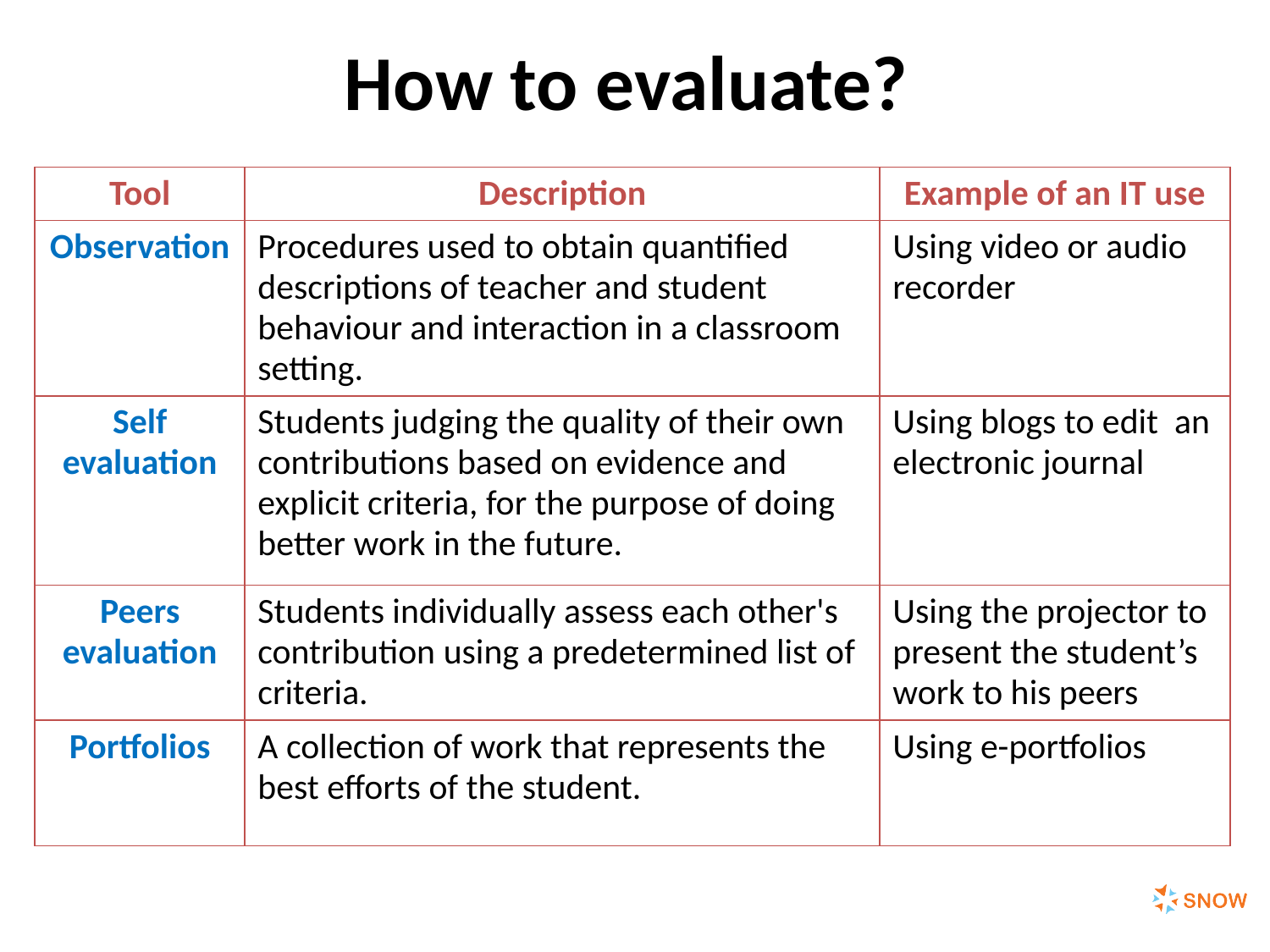

# How to evaluate?
| Tool | Description | Example of an IT use |
| --- | --- | --- |
| Observation | Procedures used to obtain quantified descriptions of teacher and student behaviour and interaction in a classroom setting. | Using video or audio recorder |
| Self evaluation | Students judging the quality of their own contributions based on evidence and explicit criteria, for the purpose of doing better work in the future. | Using blogs to edit an electronic journal |
| Peers evaluation | Students individually assess each other's contribution using a predetermined list of criteria. | Using the projector to present the student’s work to his peers |
| Portfolios | A collection of work that represents the best efforts of the student. | Using e-portfolios |